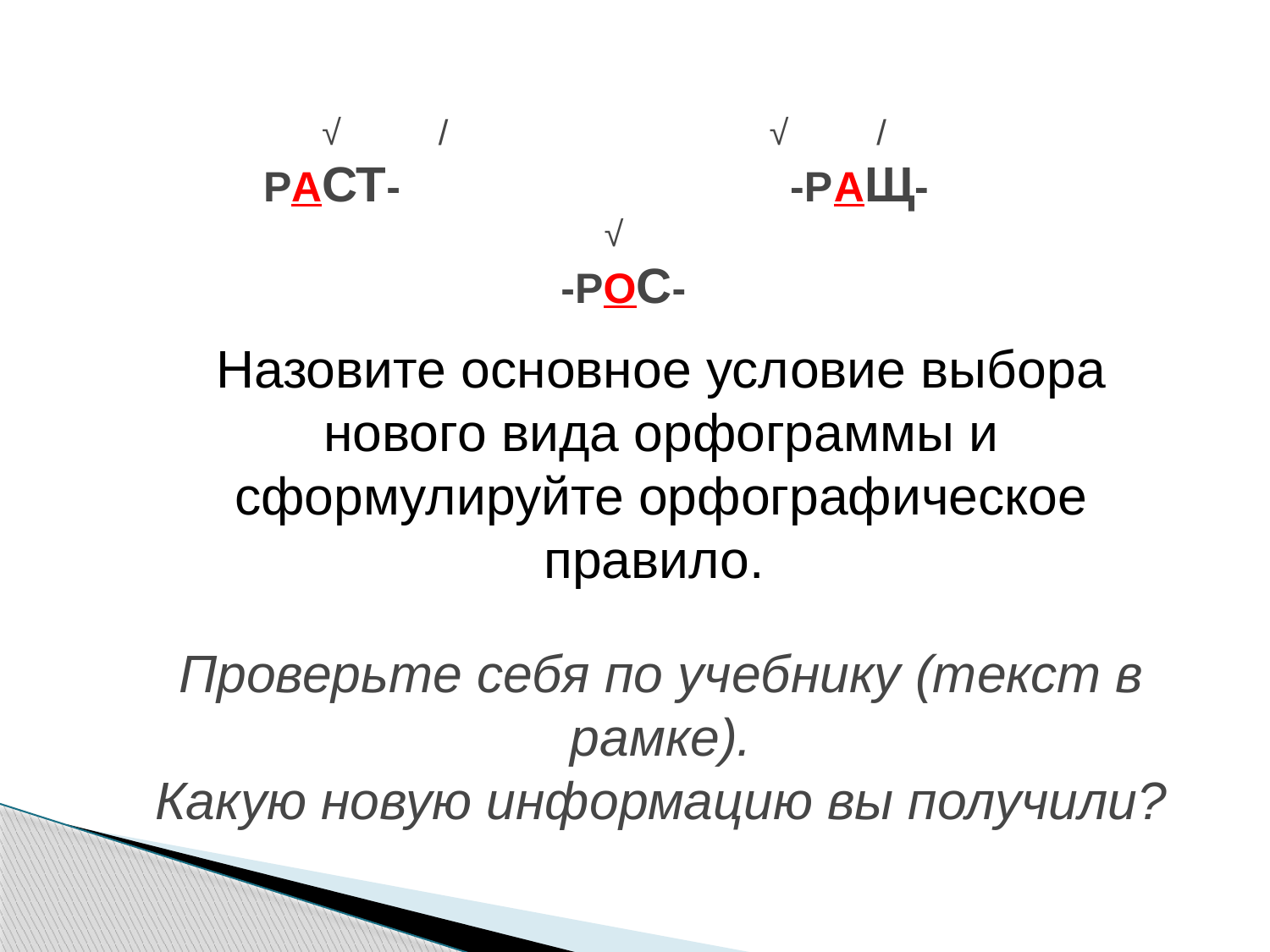

√          /                                 √         /         РАСТ-                                 -РАЩ-
 √
  -РОС-

Назовите основное условие выбора нового вида орфограммы и сформулируйте орфографическое правило.

Проверьте себя по учебнику (текст в рамке).
Какую новую информацию вы получили?